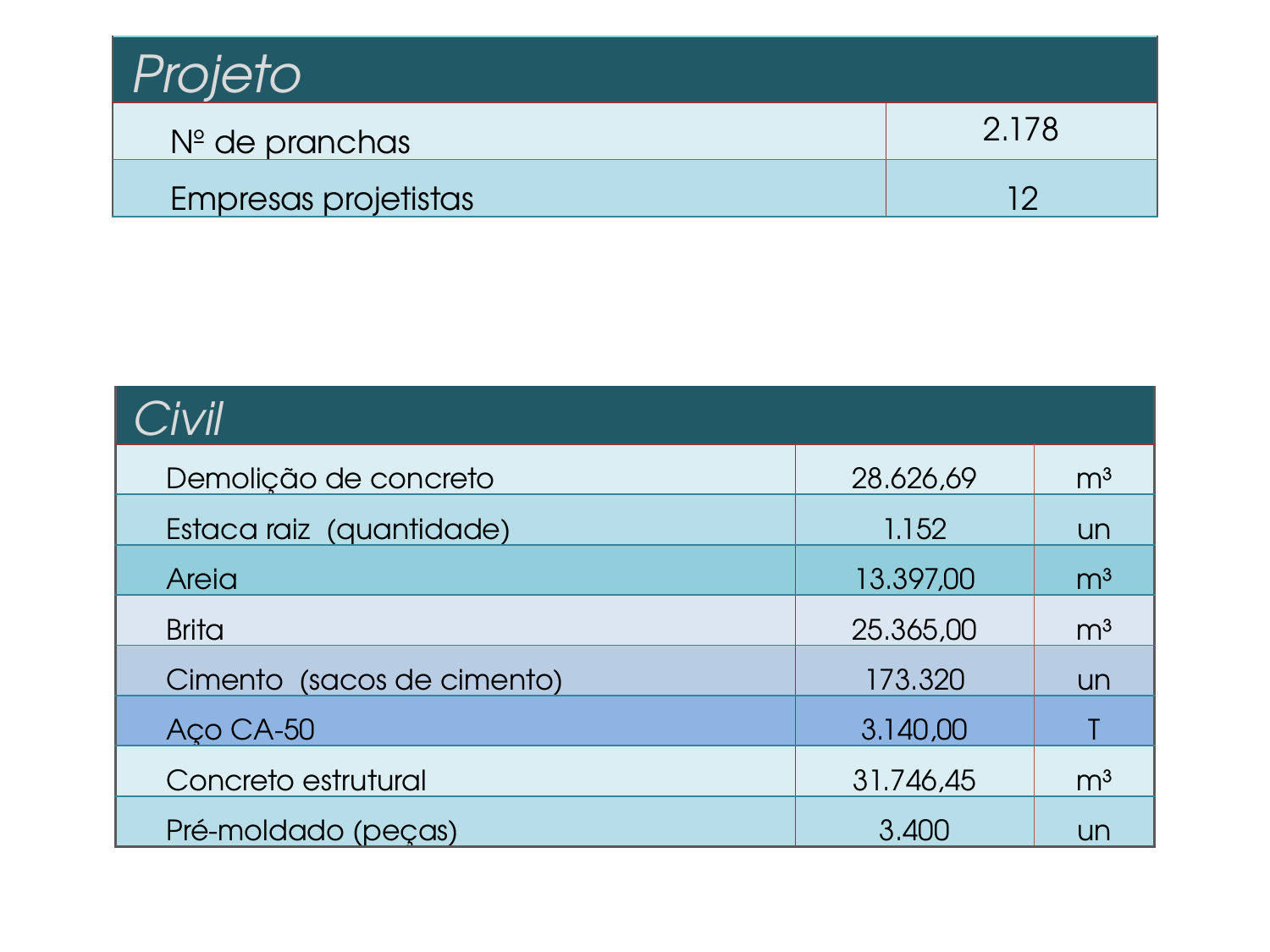

| Projeto |  |
| --- | --- |
| Nº de pranchas | 2.178 |
| Empresas projetistas | 12 |
| Civil |  |  |
| --- | --- | --- |
| Demolição de concreto | 28.626,69 | m³ |
| Estaca raiz (quantidade) | 1.152 | un |
| Areia | 13.397,00 | m³ |
| Brita | 25.365,00 | m³ |
| Cimento (sacos de cimento) | 173.320 | un |
| Aço CA-50 | 3.140,00 | T |
| Concreto estrutural | 31.746,45 | m³ |
| Pré-moldado (peças) | 3.400 | un |